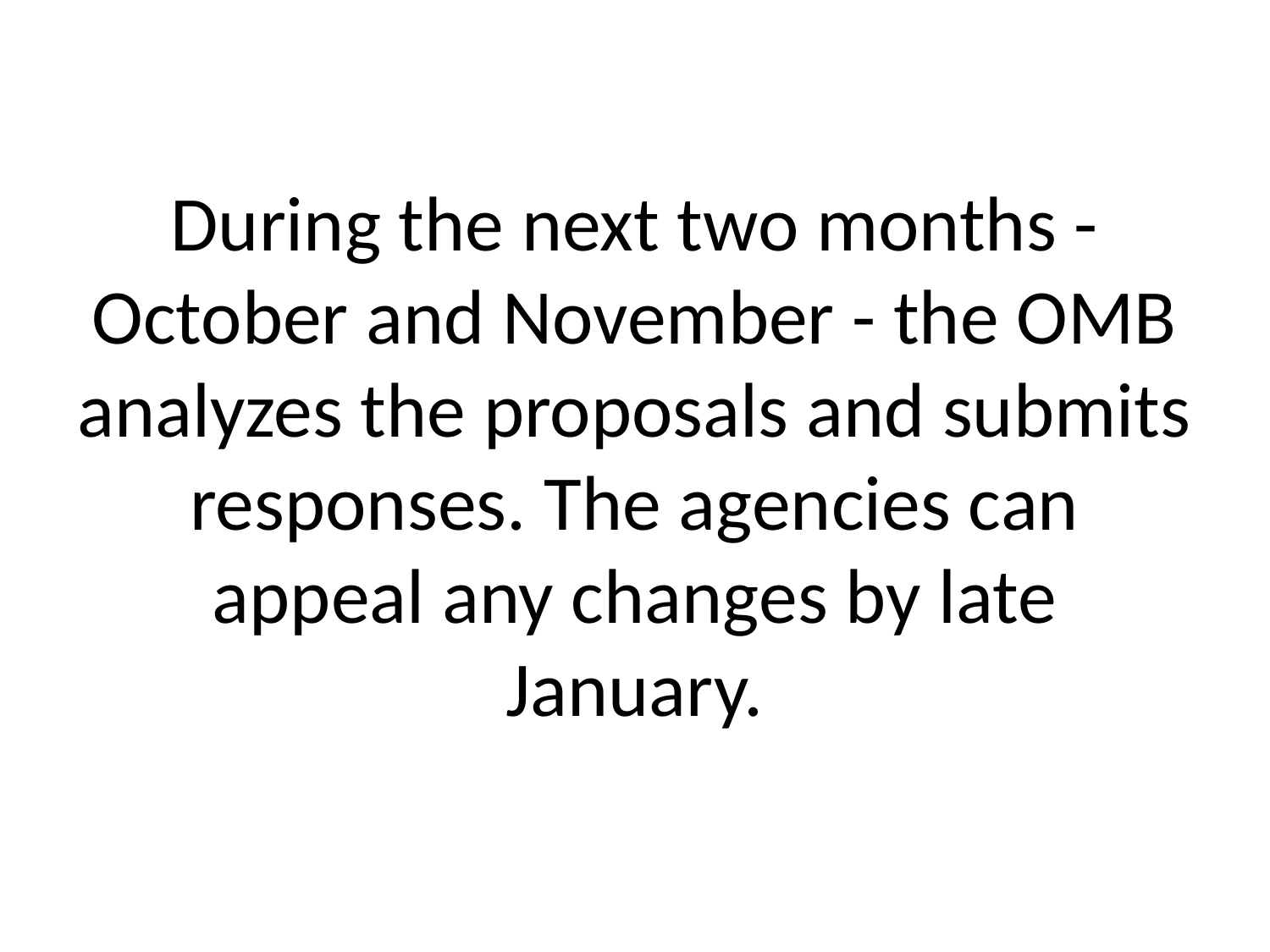

# During the next two months - October and November - the OMB analyzes the proposals and submits responses. The agencies can appeal any changes by late January.